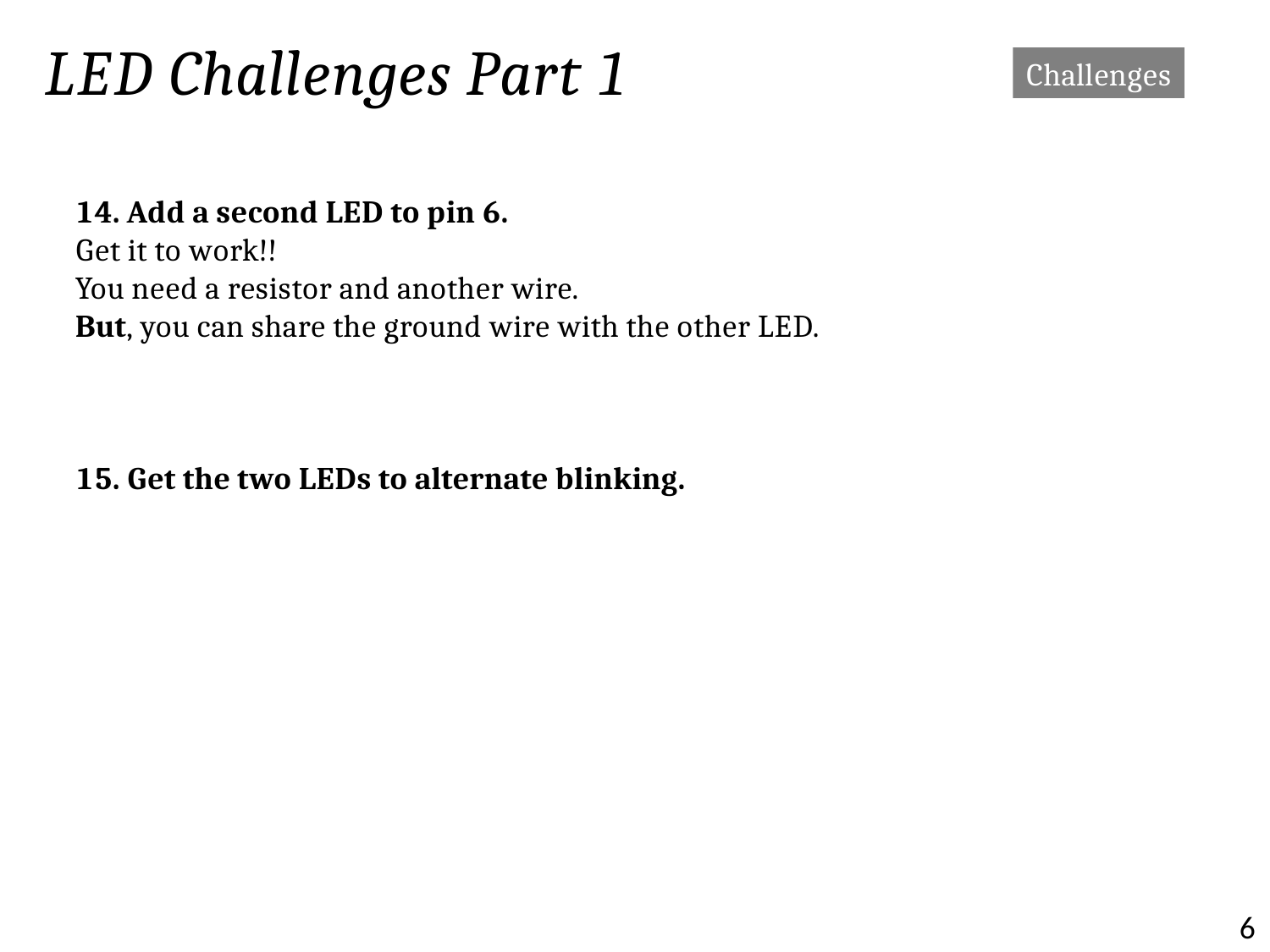

LED Challenges Part 1
Challenges
14. Add a second LED to pin 6.
Get it to work!!
You need a resistor and another wire.
But, you can share the ground wire with the other LED.

15. Get the two LEDs to alternate blinking.
6